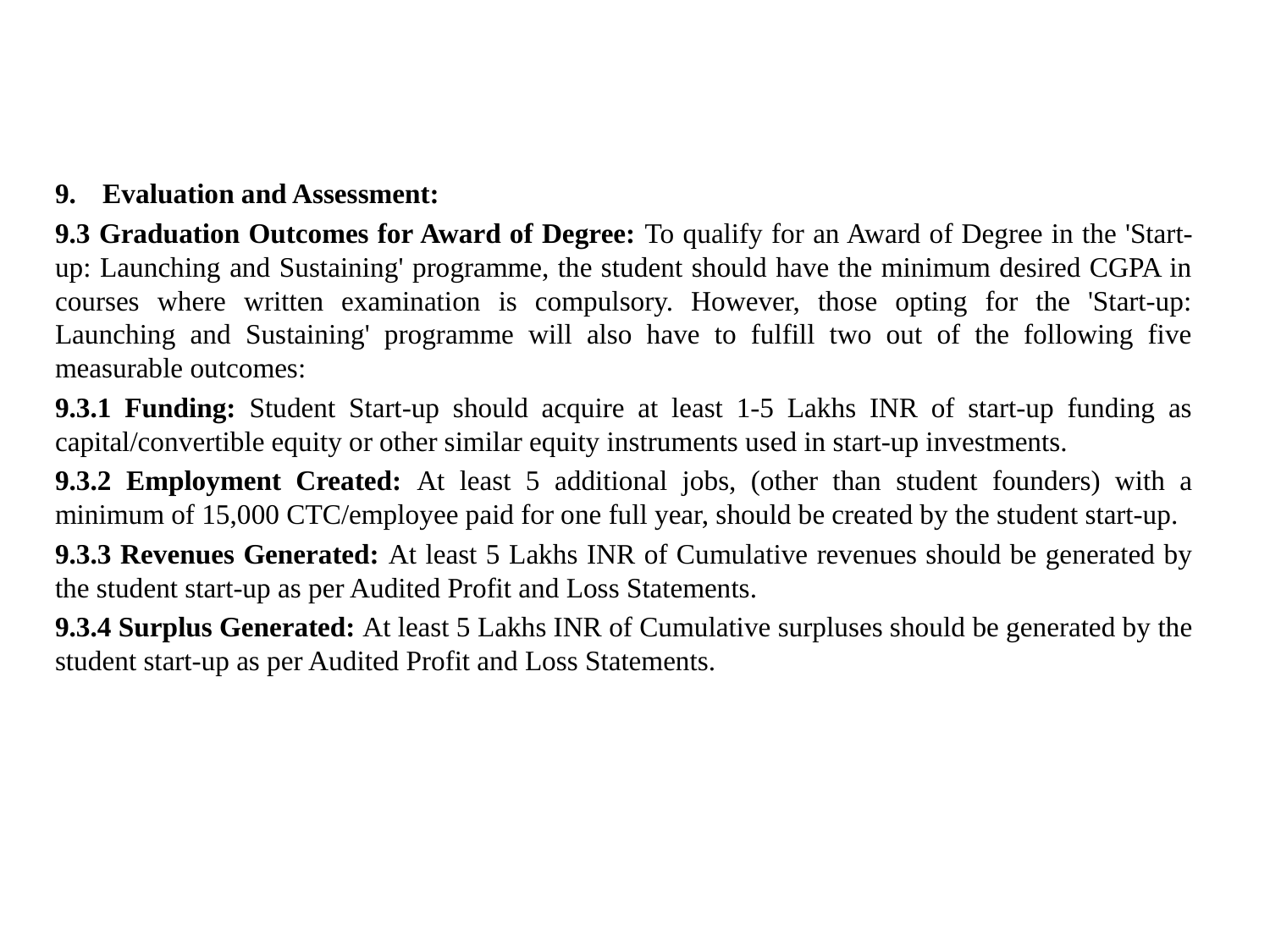

Evaluation and Assessment:
9.3 Graduation Outcomes for Award of Degree: To qualify for an Award of Degree in the 'Start-up: Launching and Sustaining' programme, the student should have the minimum desired CGPA in courses where written examination is compulsory. However, those opting for the 'Start-up: Launching and Sustaining' programme will also have to fulfill two out of the following five measurable outcomes:
9.3.1 Funding: Student Start-up should acquire at least 1-5 Lakhs INR of start-up funding as capital/convertible equity or other similar equity instruments used in start-up investments.
9.3.2 Employment Created: At least 5 additional jobs, (other than student founders) with a minimum of 15,000 CTC/employee paid for one full year, should be created by the student start-up.
9.3.3 Revenues Generated: At least 5 Lakhs INR of Cumulative revenues should be generated by the student start-up as per Audited Profit and Loss Statements.
9.3.4 Surplus Generated: At least 5 Lakhs INR of Cumulative surpluses should be generated by the student start-up as per Audited Profit and Loss Statements.